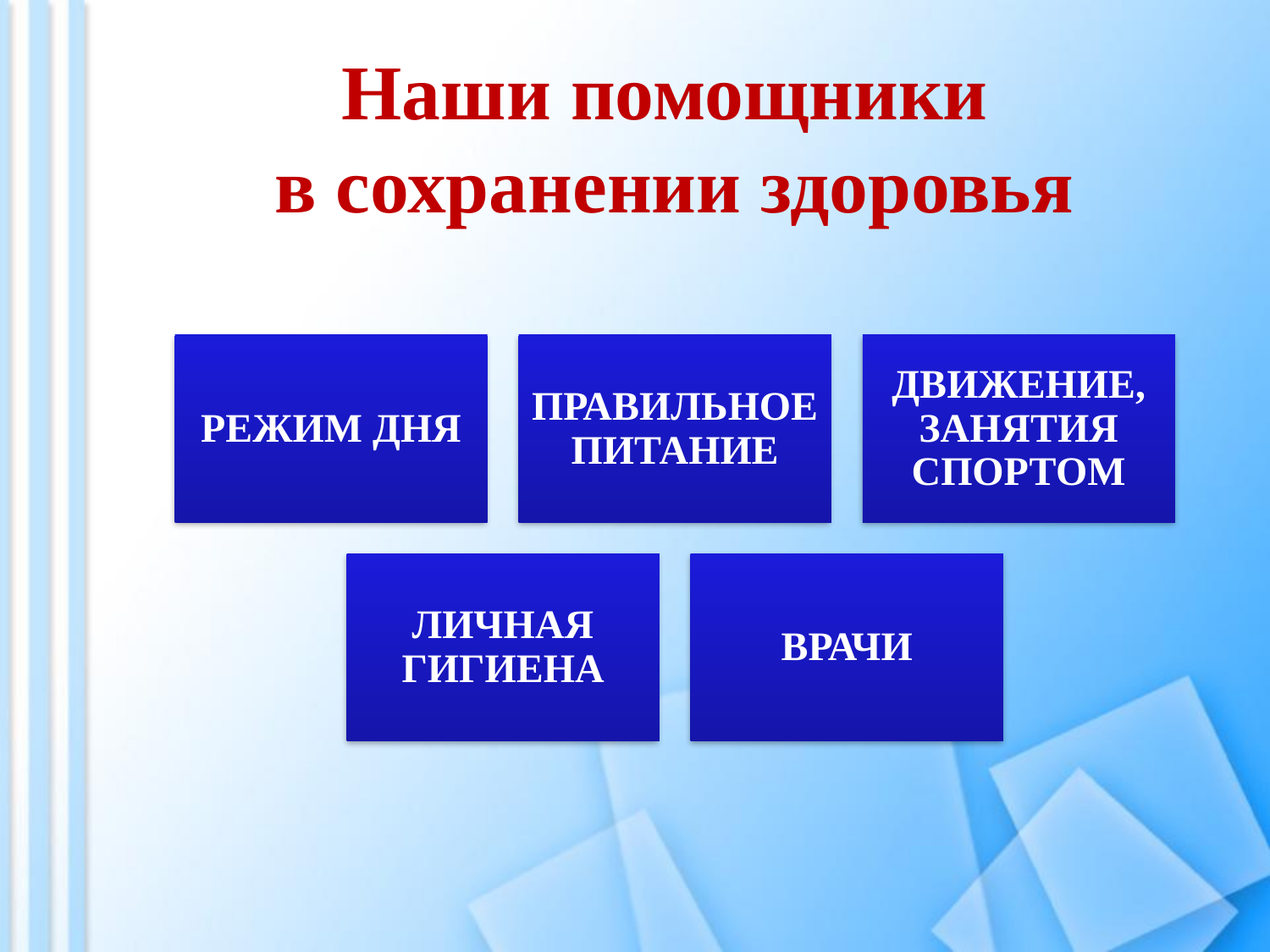

# Наши помощники в сохранении здоровья
РЕЖИМ ДНЯ
ПРАВИЛЬНОЕ
ПИТАНИЕ
ДВИЖЕНИЕ,
ЗАНЯТИЯ СПОРТОМ
ЛИЧНАЯ ГИГИЕНА
ВРАЧИ